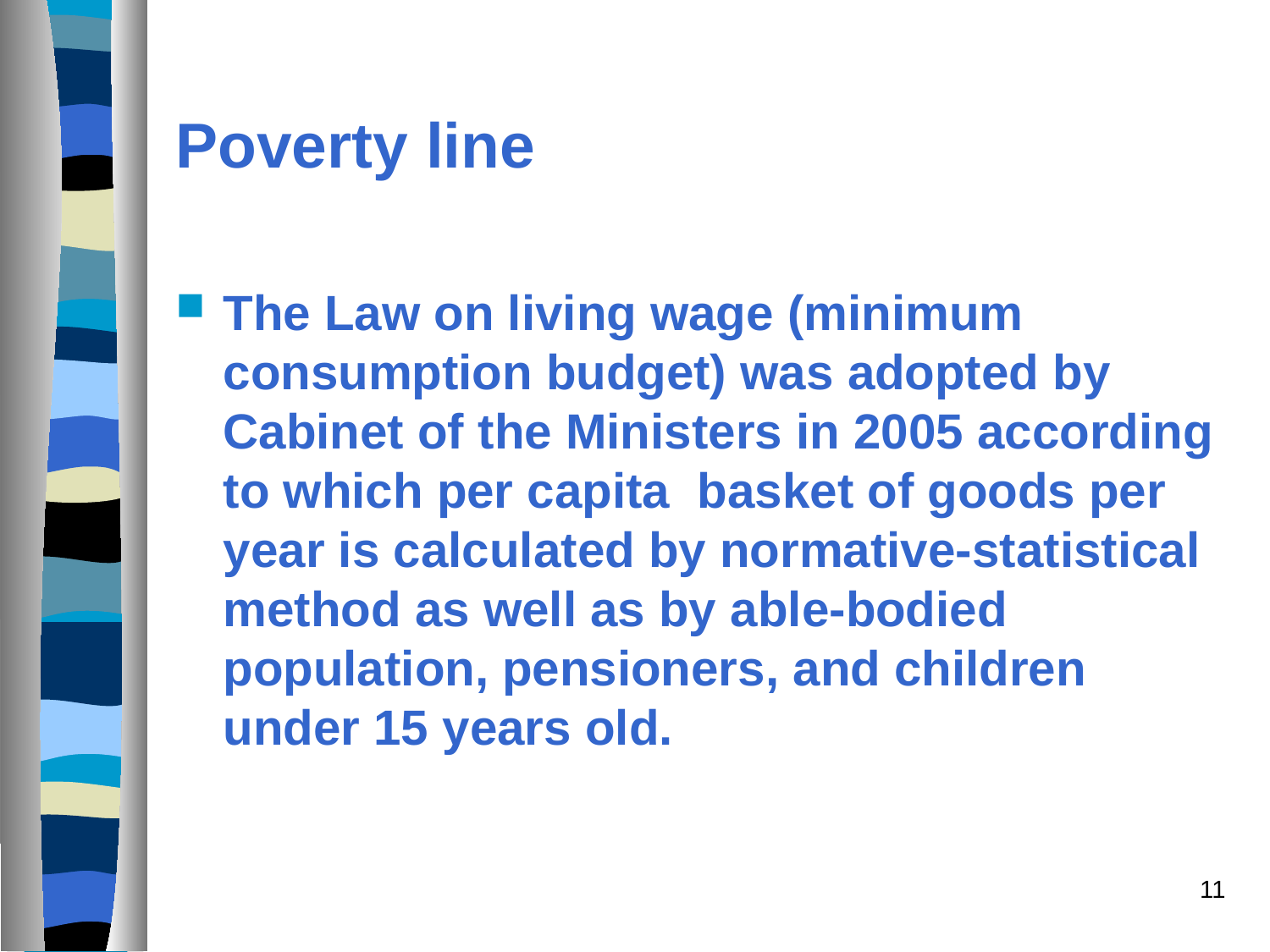

# Poverty line
The Law on living wage (minimum consumption budget) was adopted by Cabinet of the Ministers in 2005 according to which per capita  basket of goods per year is calculated by normative-statistical method as well as by able-bodied population, pensioners, and children under 15 years old.
11